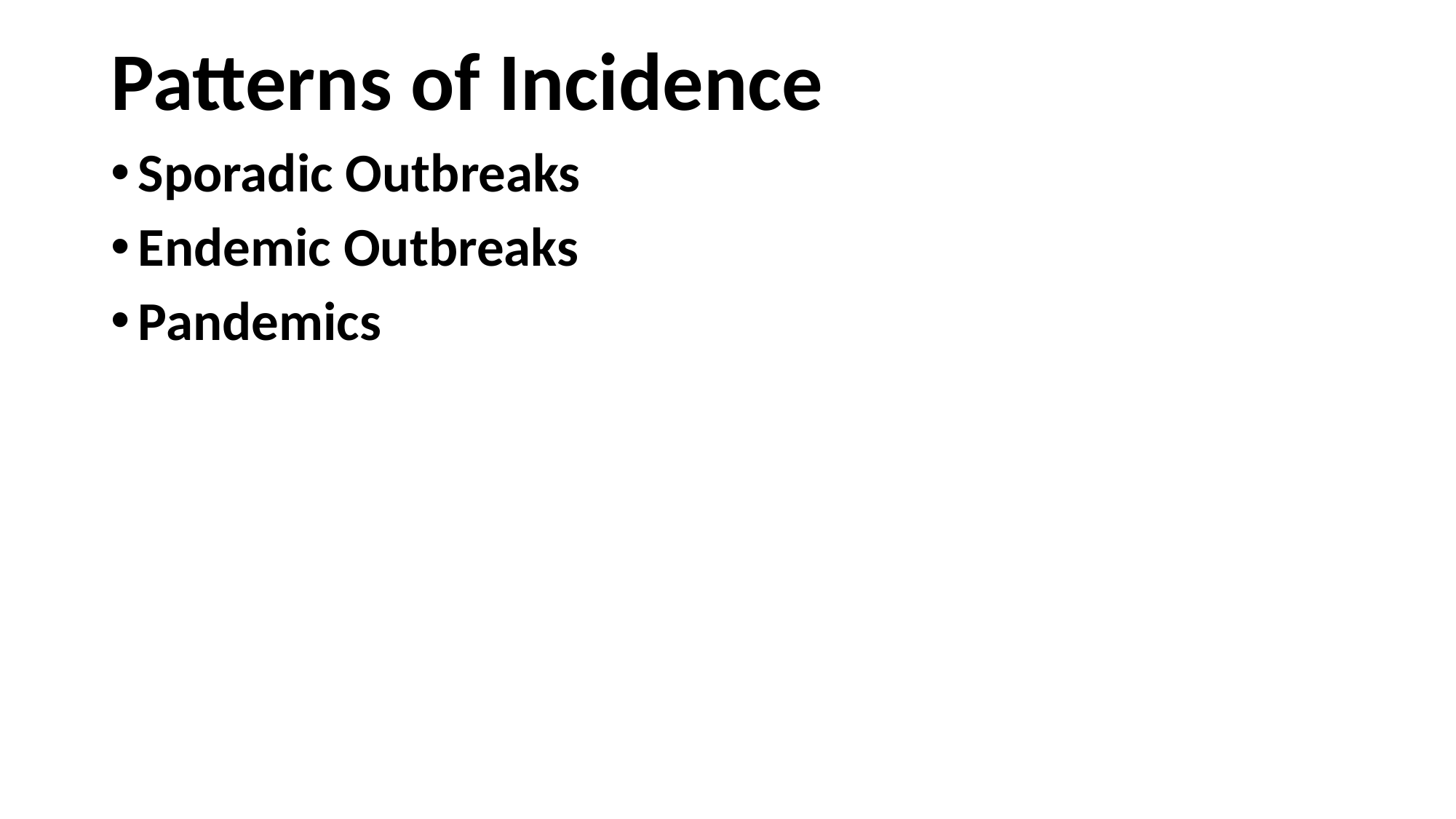

# Patterns of Incidence
Sporadic Outbreaks
Endemic Outbreaks
Pandemics